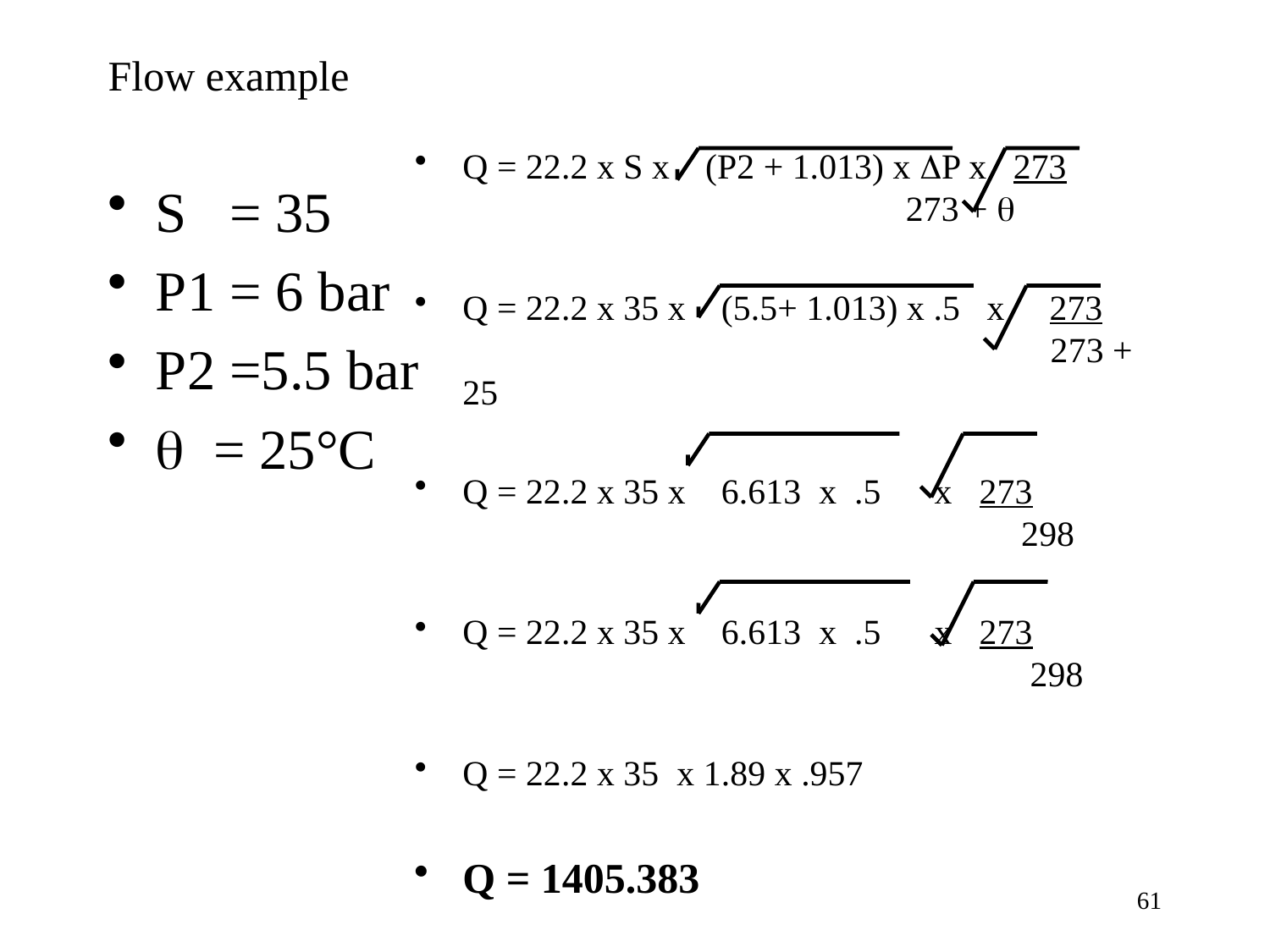

# Flow example
Q = 22.2 x S x    (P2 + 1.013) x ΔP x   273		    		       273 + θ

Q = 22.2 x 35 x    (5.5+ 1.013) x .5   x     273			   	         273 + 25

Q = 22.2 x 35 x    6.613  x  .5      x   273			   	                    298

Q = 22.2 x 35 x    6.613  x  .5      x   273			   	                     298

Q = 22.2 x 35  x 1.89 x .957

Q = 1405.383

S   = 35
P1 = 6 bar
P2 =5.5 bar
θ  = 25°C

61